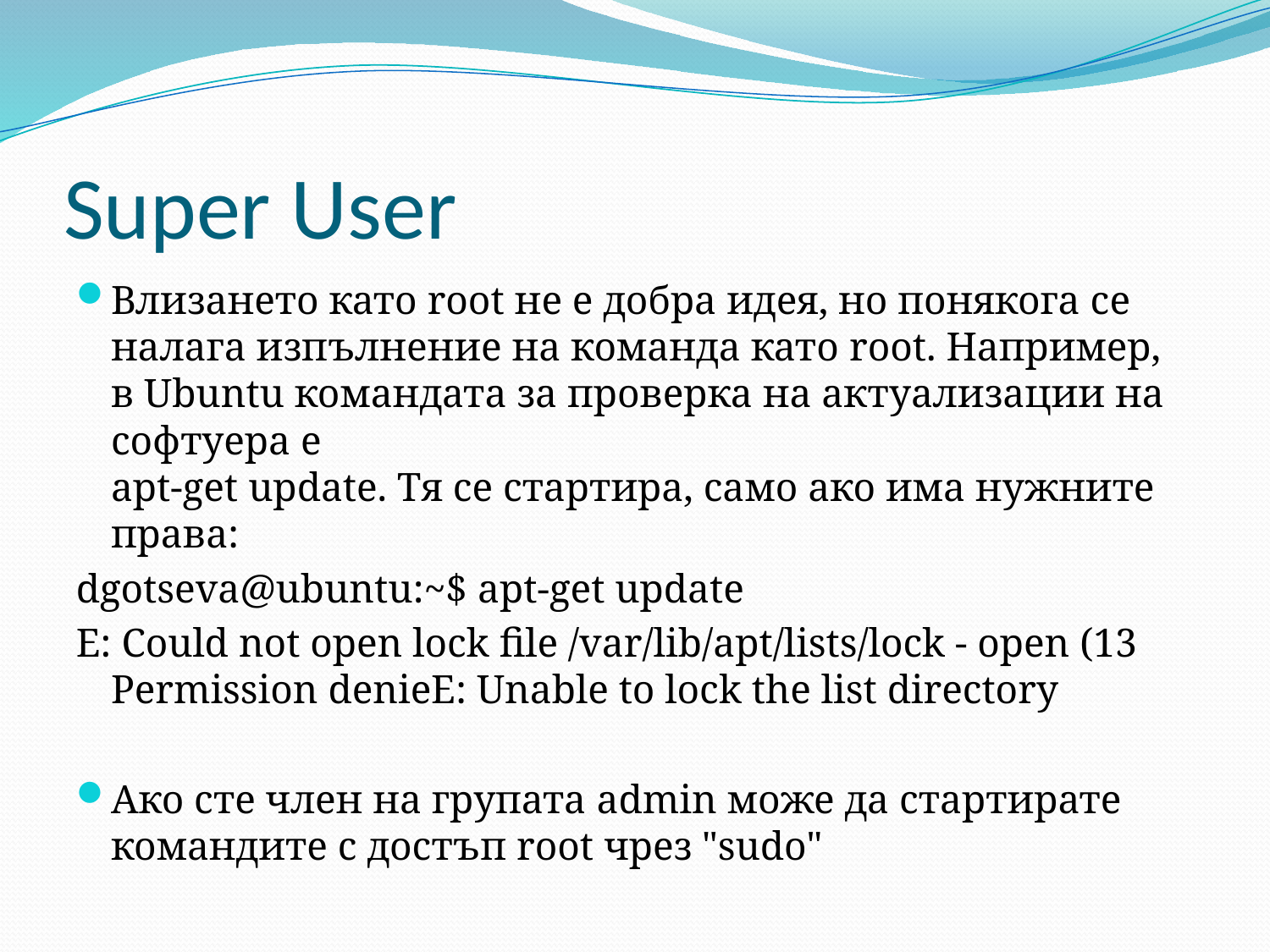

# Super User
Влизането като root не е добра идея, но понякога се налага изпълнение на команда като root. Например, в Ubuntu командата за проверка на актуализации на софтуера е
apt-get update. Тя се стартира, само ако има нужните права:
dgotseva@ubuntu:~$ apt-get update
E: Could not open lock file /var/lib/apt/lists/lock - open (13 Permission denieE: Unable to lock the list directory

Ако сте член на групата admin може да стартирате командите с достъп root чрез "sudo"